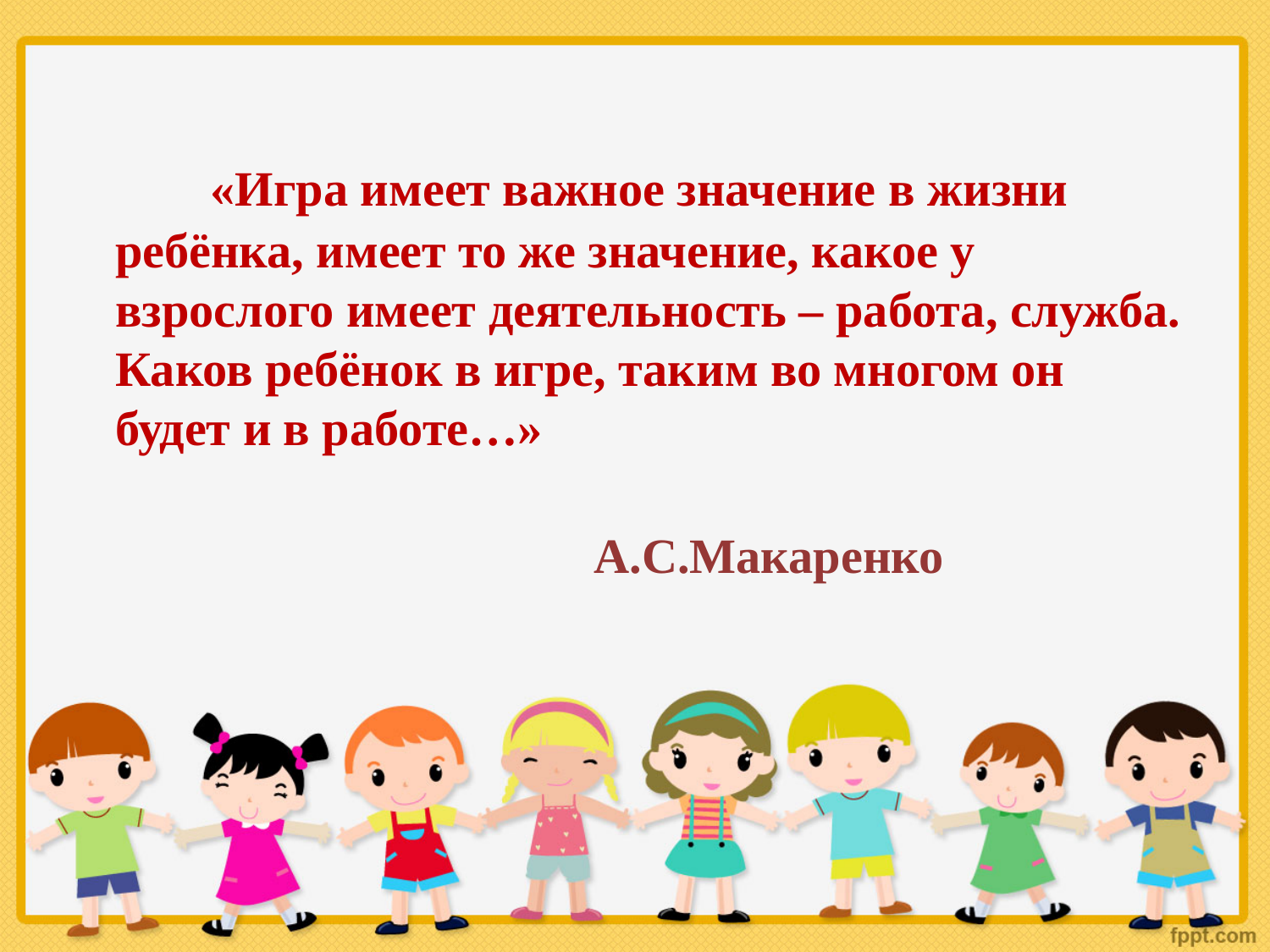

«Игра имеет важное значение в жизни ребёнка, имеет то же значение, какое у взрослого имеет деятельность – работа, служба. Каков ребёнок в игре, таким во многом он будет и в работе…»
                                       А.С.Макаренко